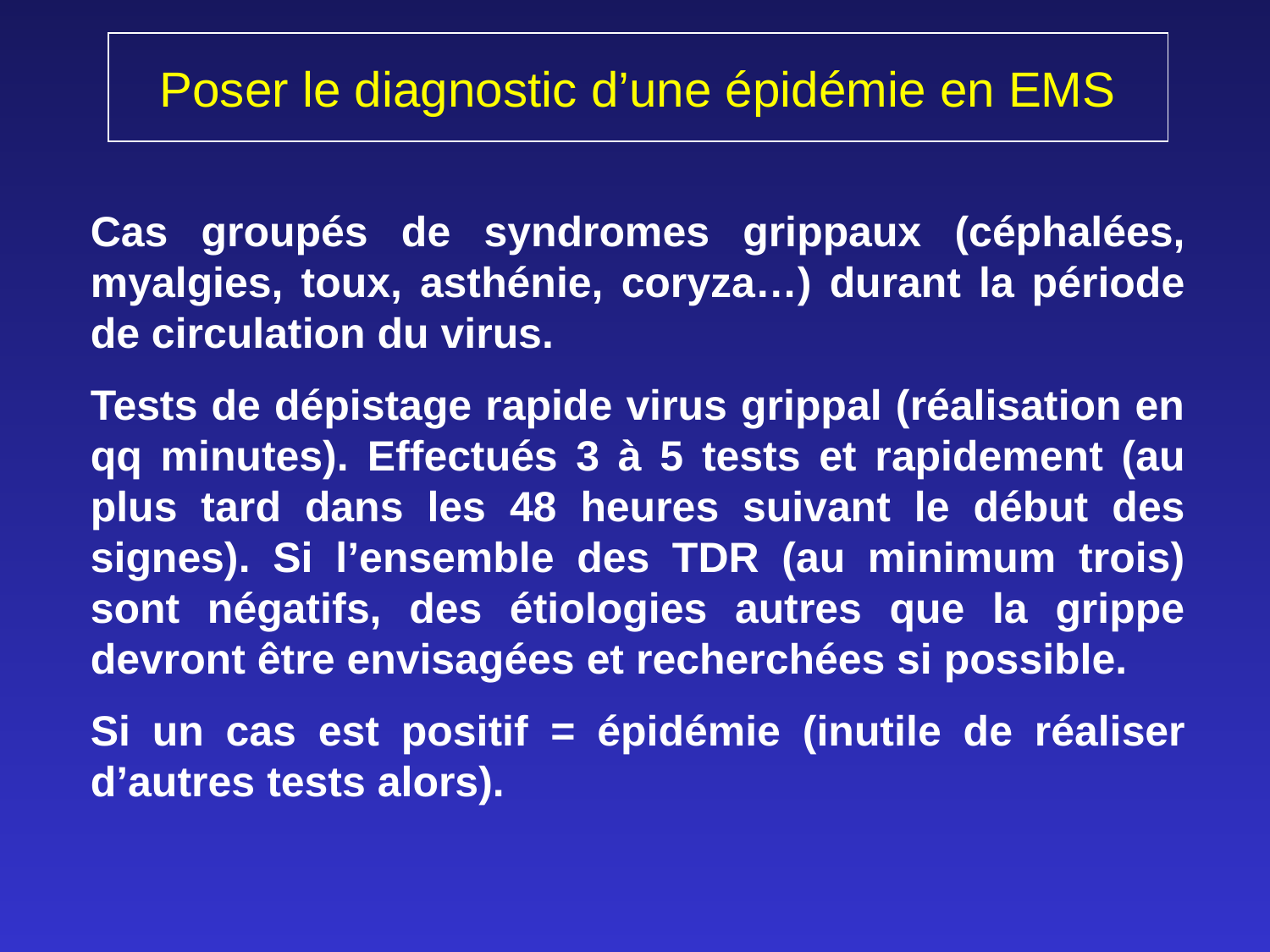

# Poser le diagnostic d’une épidémie en EMS
Cas groupés de syndromes grippaux (céphalées, myalgies, toux, asthénie, coryza…) durant la période de circulation du virus.
Tests de dépistage rapide virus grippal (réalisation en qq minutes). Effectués 3 à 5 tests et rapidement (au plus tard dans les 48 heures suivant le début des signes). Si l’ensemble des TDR (au minimum trois) sont négatifs, des étiologies autres que la grippe devront être envisagées et recherchées si possible.
Si un cas est positif = épidémie (inutile de réaliser d’autres tests alors).